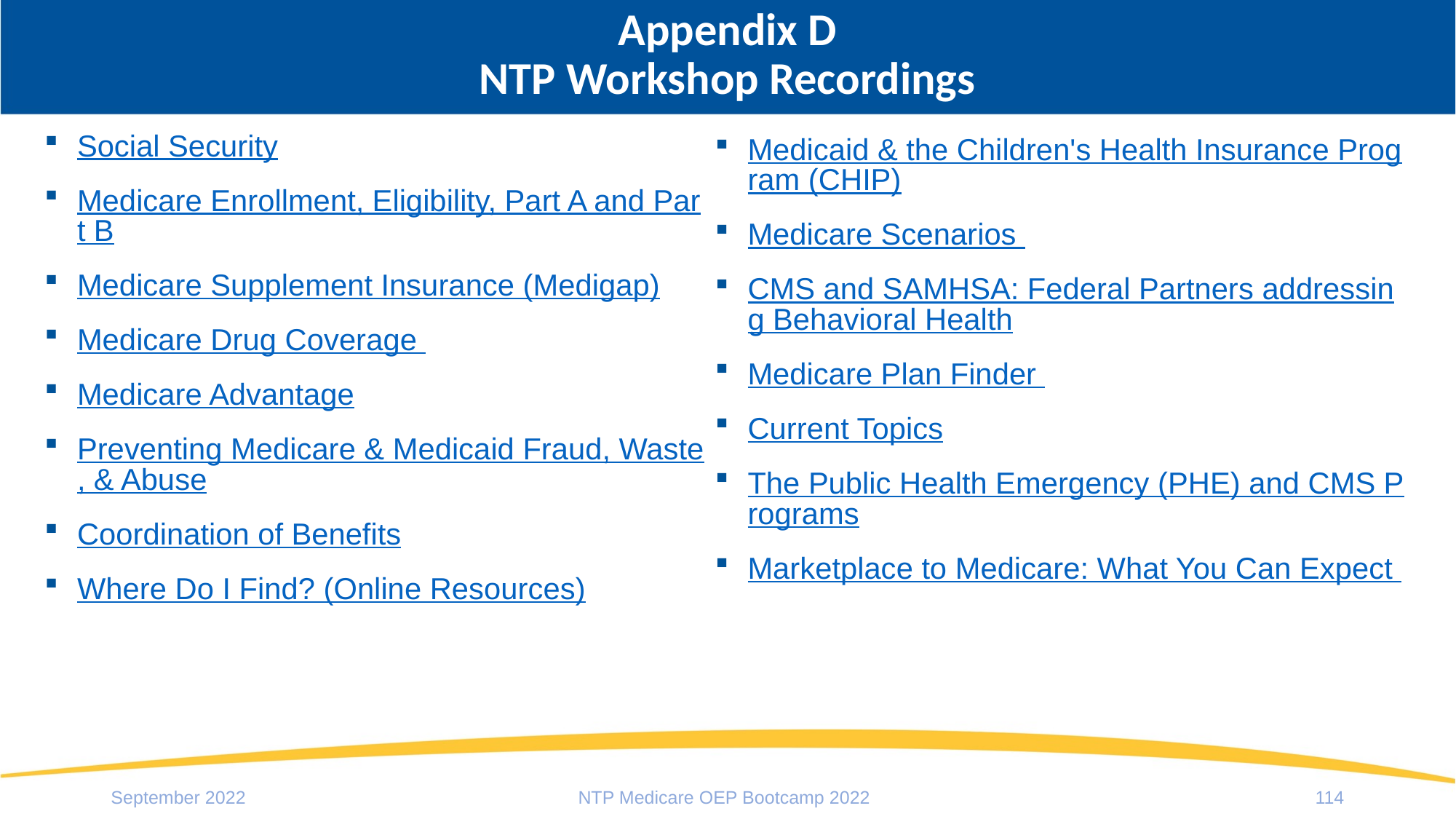

# Appendix D NTP Workshop Recordings
Social Security
Medicare Enrollment, Eligibility, Part A and Part B
Medicare Supplement Insurance (Medigap)
Medicare Drug Coverage
Medicare Advantage
Preventing Medicare & Medicaid Fraud, Waste, & Abuse
Coordination of Benefits
Where Do I Find? (Online Resources)
Medicaid & the Children's Health Insurance Program (CHIP)
Medicare Scenarios
CMS and SAMHSA: Federal Partners addressing Behavioral Health
Medicare Plan Finder
Current Topics
The Public Health Emergency (PHE) and CMS Programs
Marketplace to Medicare: What You Can Expect
September 2022
NTP Medicare OEP Bootcamp 2022
114